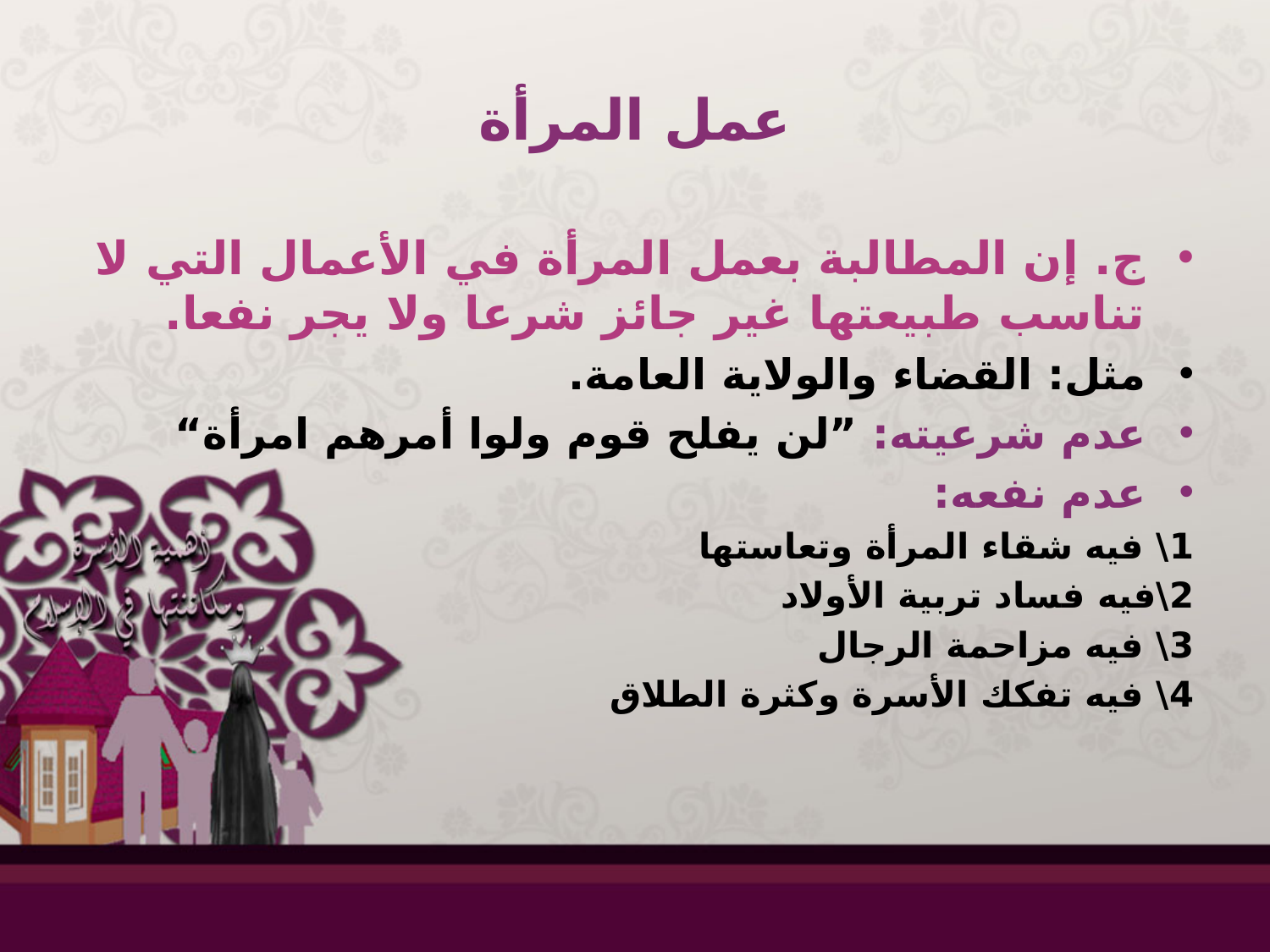

# عمل المرأة
ج. إن المطالبة بعمل المرأة في الأعمال التي لا تناسب طبيعتها غير جائز شرعا ولا يجر نفعا.
مثل: القضاء والولاية العامة.
عدم شرعيته: ”لن يفلح قوم ولوا أمرهم امرأة“
عدم نفعه:
1\ فيه شقاء المرأة وتعاستها
2\فيه فساد تربية الأولاد
3\ فيه مزاحمة الرجال
4\ فيه تفكك الأسرة وكثرة الطلاق